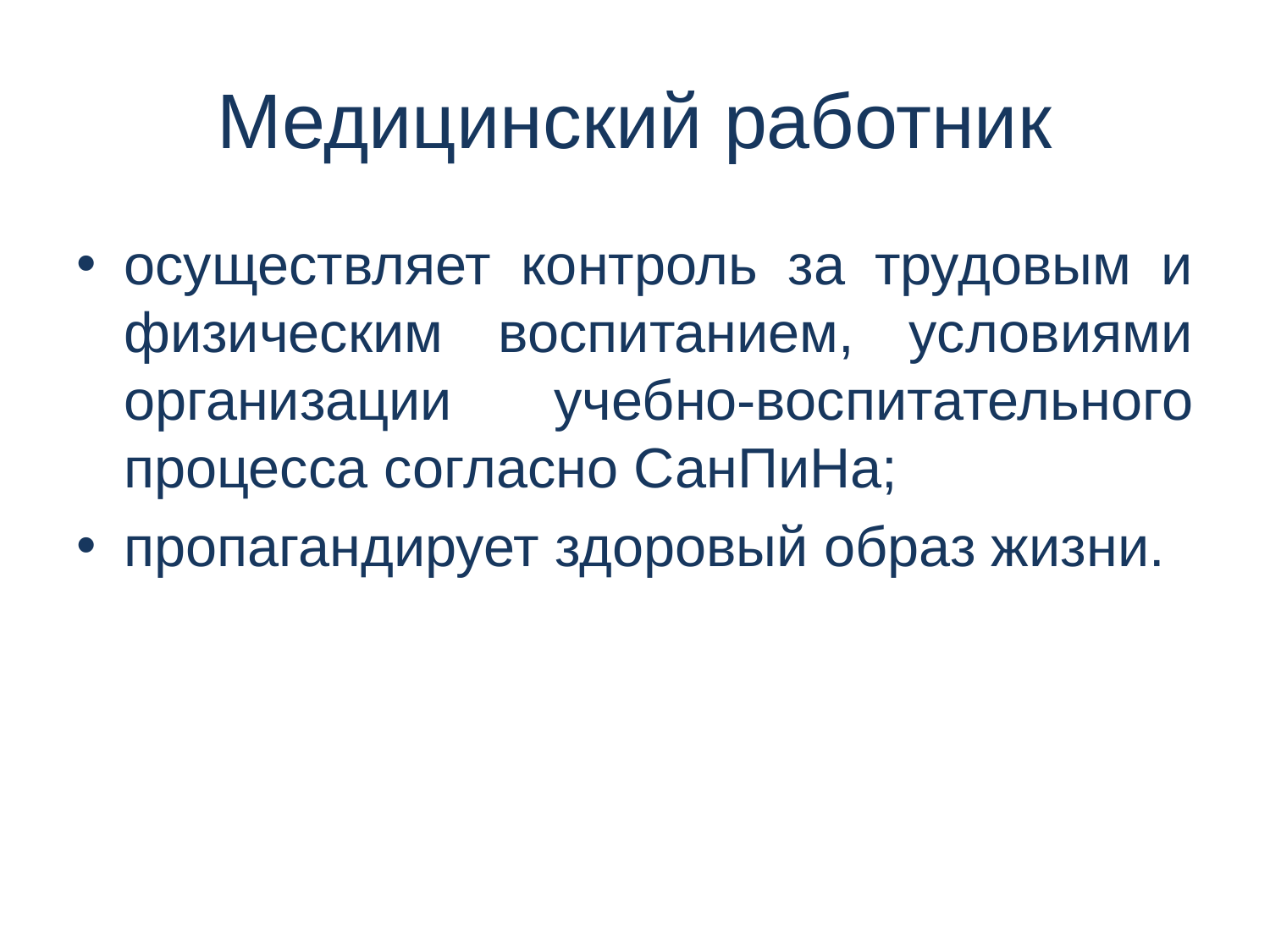

# Медицинский работник
осуществляет контроль за трудовым и физическим воспитанием, условиями организации учебно-воспитательного процесса согласно СанПиНа;
пропагандирует здоровый образ жизни.